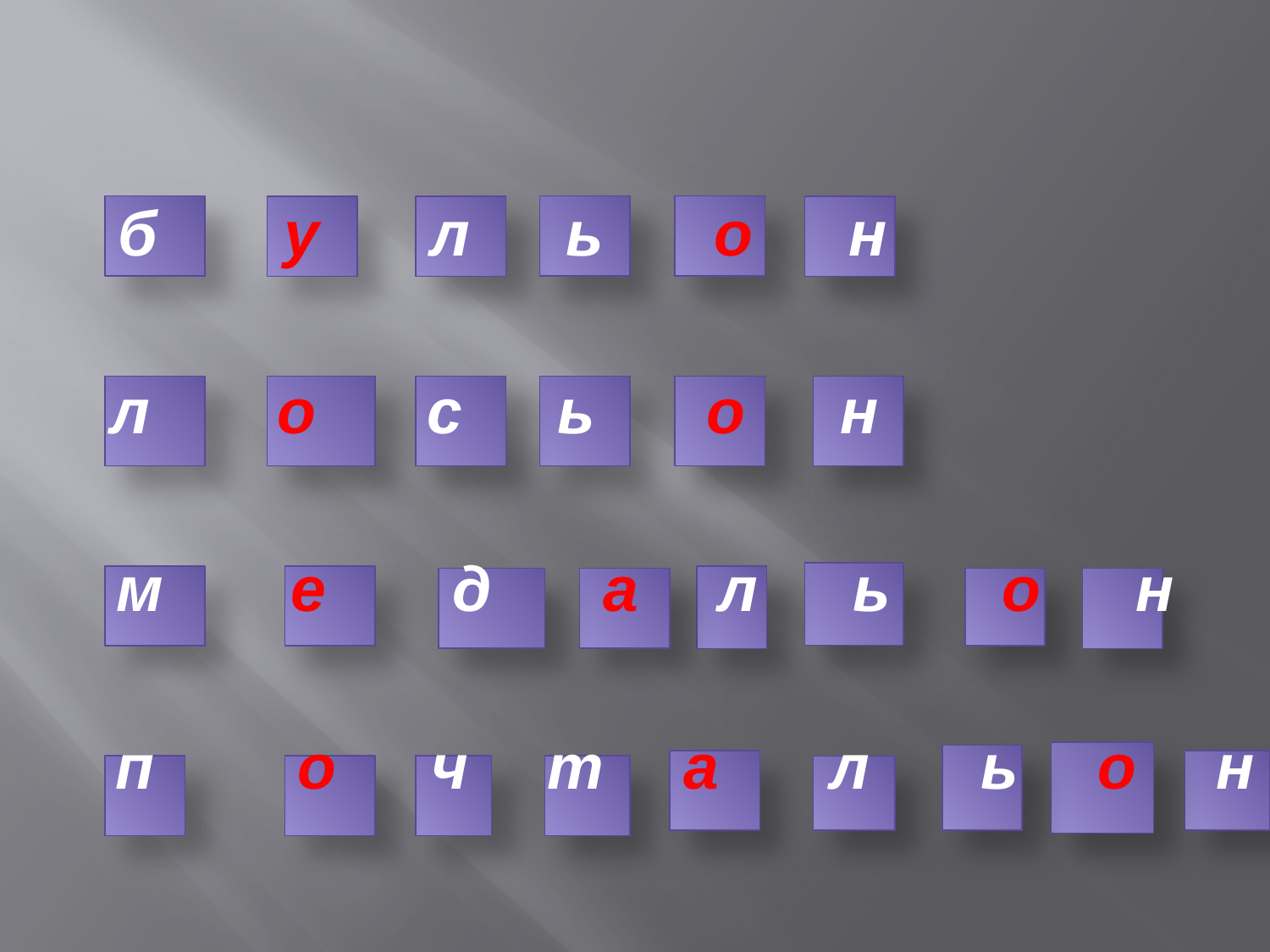

#
б        у       л      ь       о      н

л        о       с      ь       о      н

                  м        е        д       а     л      ь       о      н

                       п         о      ч     т     а       л       ь     о     н